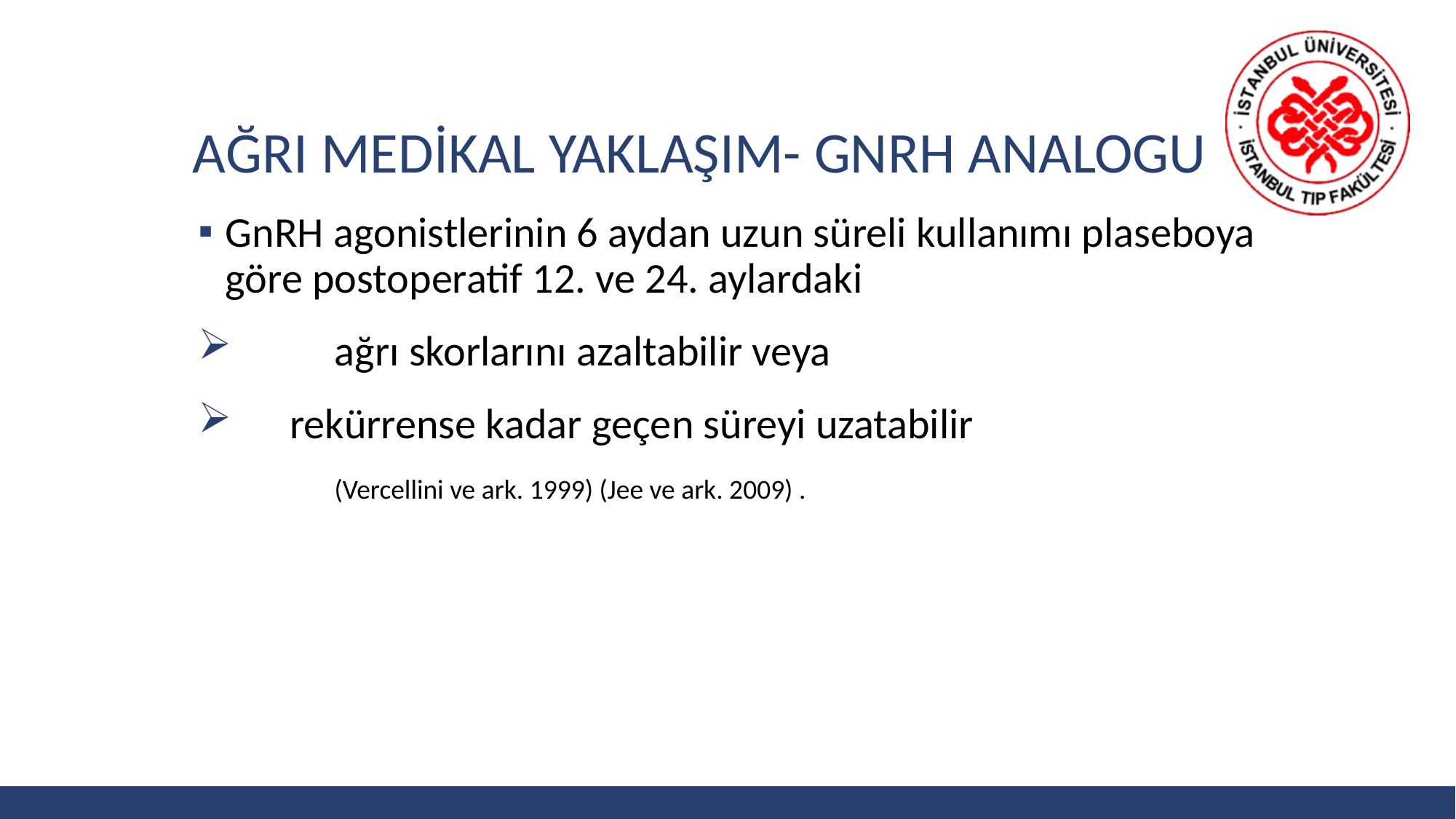

# AğrI Medİkal yaklaşIm- GnRH analogu
GnRH agonistlerinin 6 aydan uzun süreli kullanımı plaseboya göre postoperatif 12. ve 24. aylardaki
	ağrı skorlarını azaltabilir veya
      rekürrense kadar geçen süreyi uzatabilir
                      (Vercellini ve ark. 1999) (Jee ve ark. 2009) .